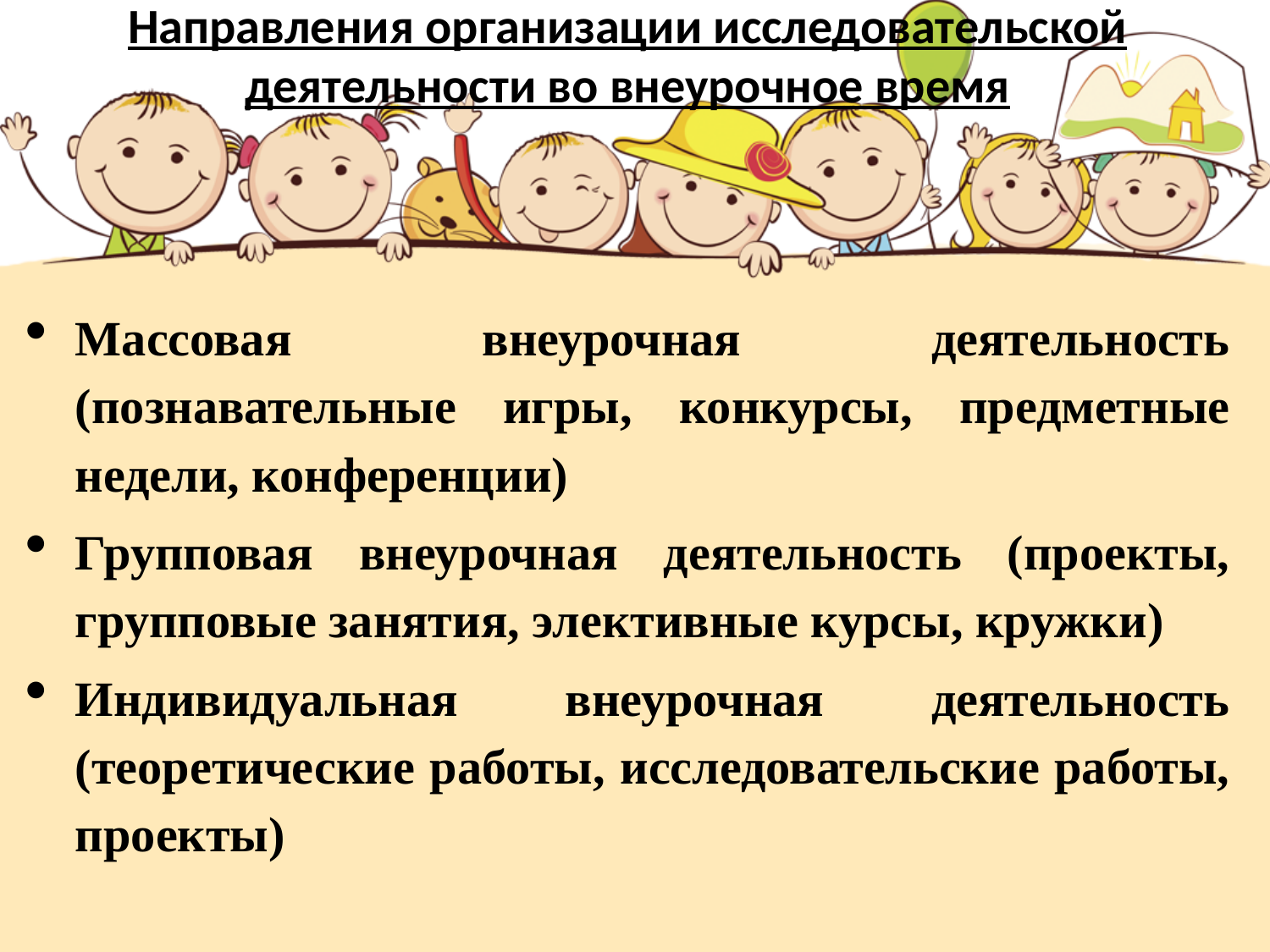

# Направления организации исследовательской деятельности во внеурочное время

Массовая внеурочная деятельность (познавательные игры, конкурсы, предметные недели, конференции)
Групповая внеурочная деятельность (проекты, групповые занятия, элективные курсы, кружки)
Индивидуальная внеурочная деятельность (теоретические работы, исследовательские работы, проекты)